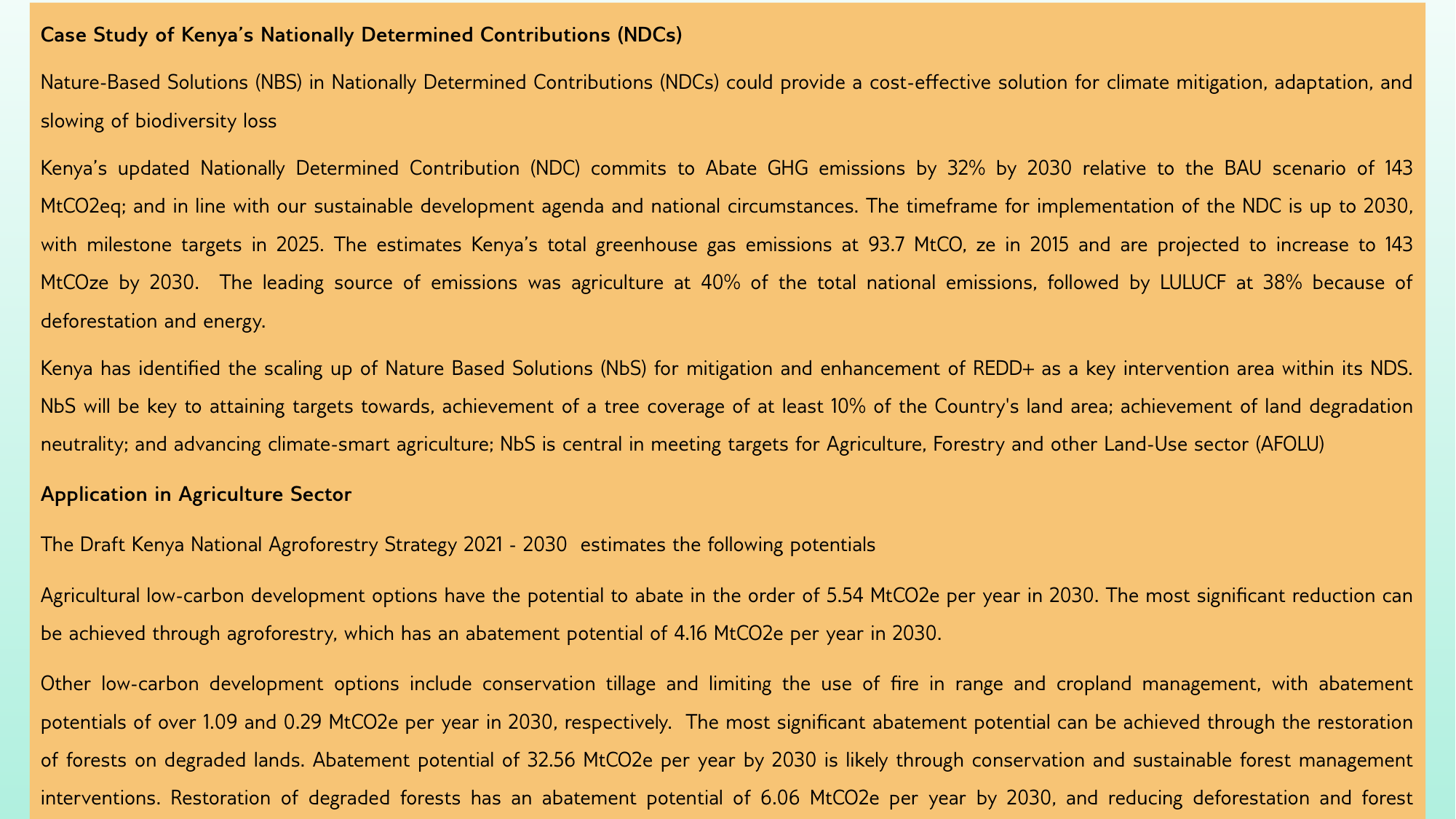

Case Study of Kenya’s Nationally Determined Contributions (NDCs)
Nature-Based Solutions (NBS) in Nationally Determined Contributions (NDCs) could provide a cost-effective solution for climate mitigation, adaptation, and slowing of biodiversity loss
Kenya’s updated Nationally Determined Contribution (NDC) commits to Abate GHG emissions by 32% by 2030 relative to the BAU scenario of 143 MtCO2eq; and in line with our sustainable development agenda and national circumstances. The timeframe for implementation of the NDC is up to 2030, with milestone targets in 2025. The estimates Kenya’s total greenhouse gas emissions at 93.7 MtCO, ze in 2015 and are projected to increase to 143 MtCOze by 2030.  The leading source of emissions was agriculture at 40% of the total national emissions, followed by LULUCF at 38% because of deforestation and energy.
Kenya has identified the scaling up of Nature Based Solutions (NbS) for mitigation and enhancement of REDD+ as a key intervention area within its NDS. NbS will be key to attaining targets towards, achievement of a tree coverage of at least 10% of the Country's land area; achievement of land degradation neutrality; and advancing climate-smart agriculture; NbS is central in meeting targets for Agriculture, Forestry and other Land-Use sector (AFOLU)
Application in Agriculture Sector
The Draft Kenya National Agroforestry Strategy 2021 - 2030  estimates the following potentials
Agricultural low-carbon development options have the potential to abate in the order of 5.54 MtCO2e per year in 2030. The most significant reduction can be achieved through agroforestry, which has an abatement potential of 4.16 MtCO2e per year in 2030.
Other low-carbon development options include conservation tillage and limiting the use of fire in range and cropland management, with abatement potentials of over 1.09 and 0.29 MtCO2e per year in 2030, respectively.  The most significant abatement potential can be achieved through the restoration of forests on degraded lands. Abatement potential of 32.56 MtCO2e per year by 2030 is likely through conservation and sustainable forest management interventions. Restoration of degraded forests has an abatement potential of 6.06 MtCO2e per year by 2030, and reducing deforestation and forest degradation potentially can abate 1.57 MtCO2e per year by 2030.